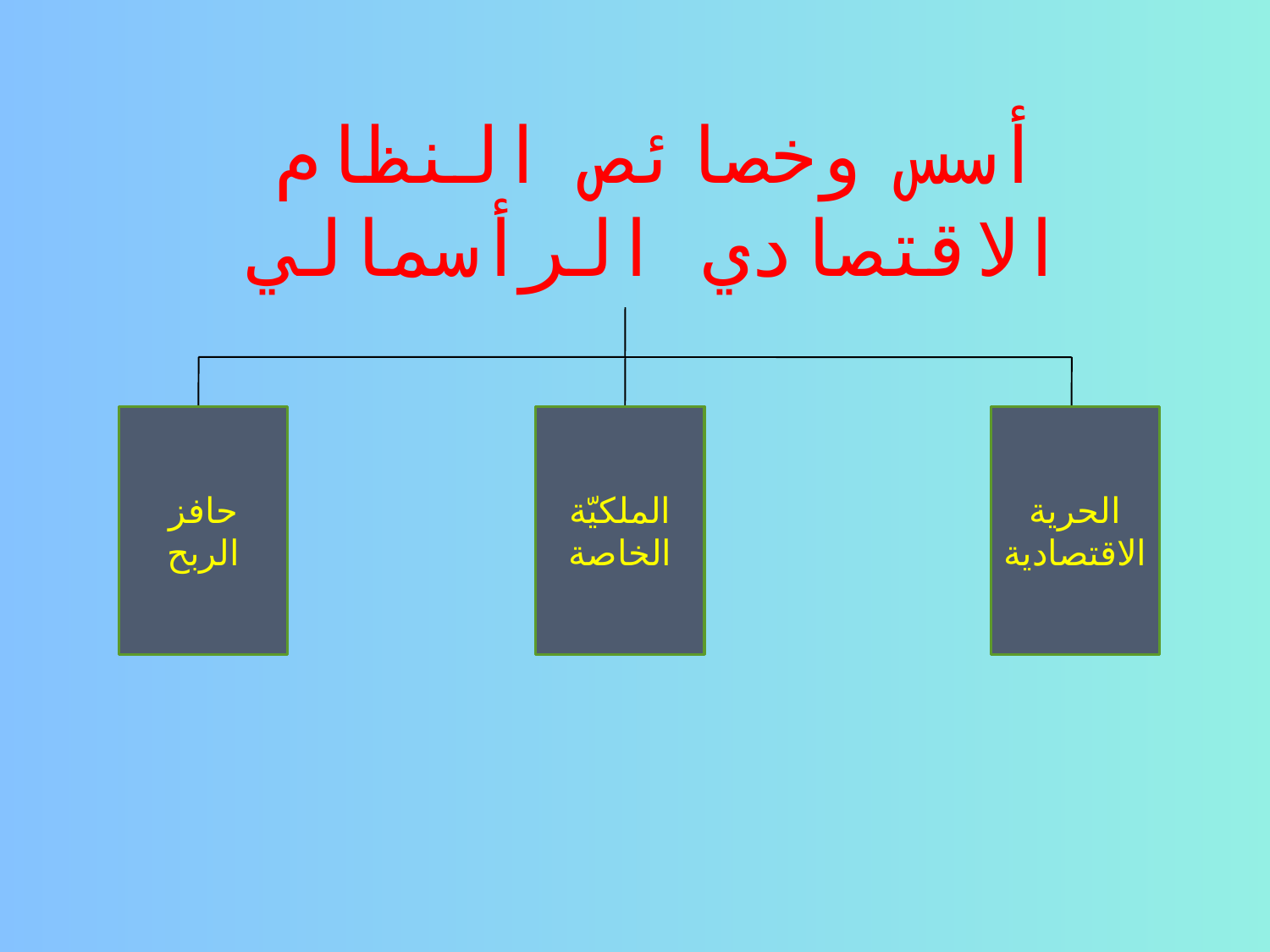

# أسس وخصائص النظام الاقتصادي الرأسمالي
حافز الربح
الملكيّة الخاصة
الحرية الاقتصادية